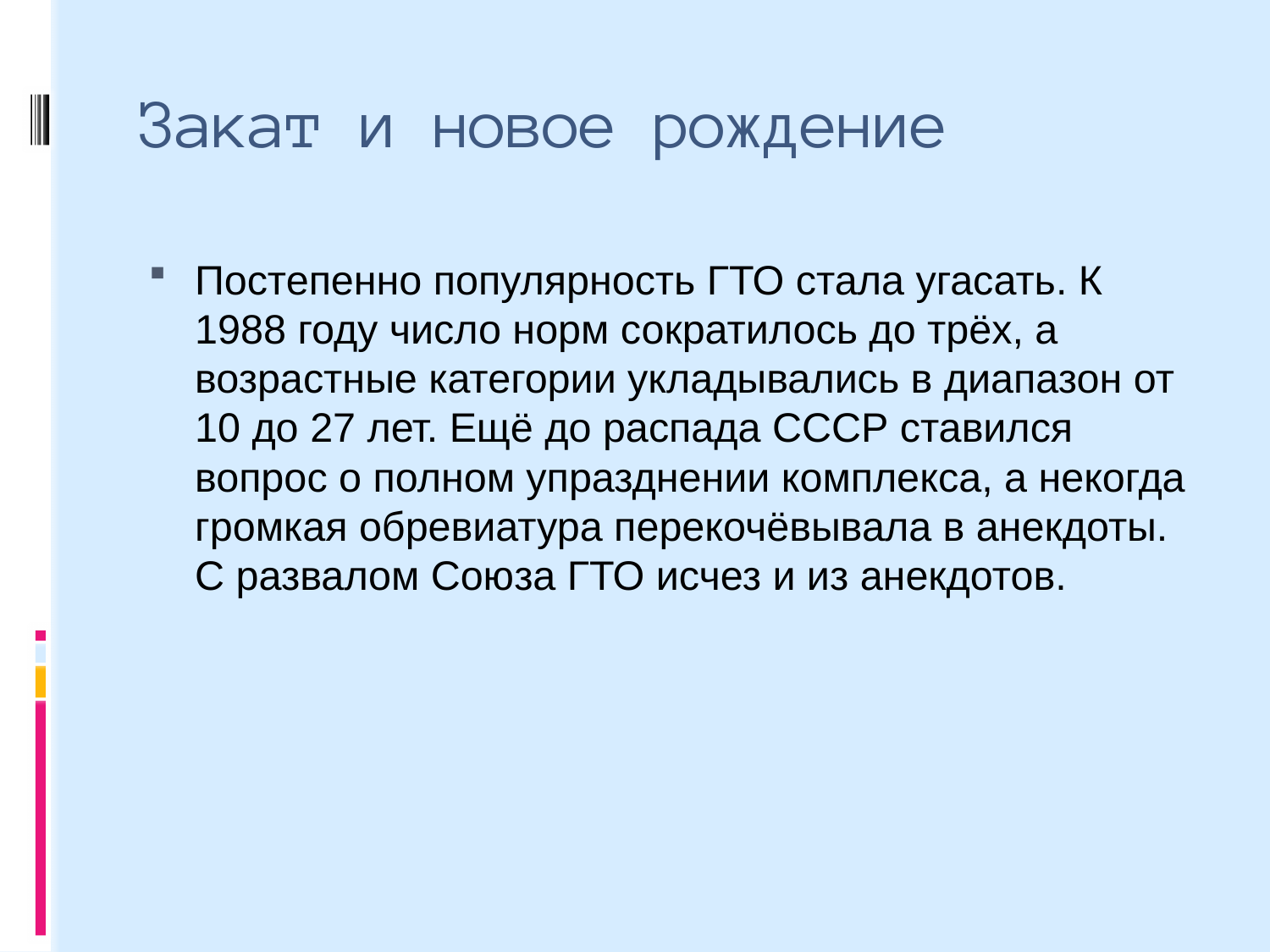

# Закат и новое рождение
Постепенно популярность ГТО стала угасать. К 1988 году число норм сократилось до трёх, а возрастные категории укладывались в диапазон от 10 до 27 лет. Ещё до распада СССР ставился вопрос о полном упразднении комплекса, а некогда громкая обревиатура перекочёвывала в анекдоты. С развалом Союза ГТО исчез и из анекдотов.